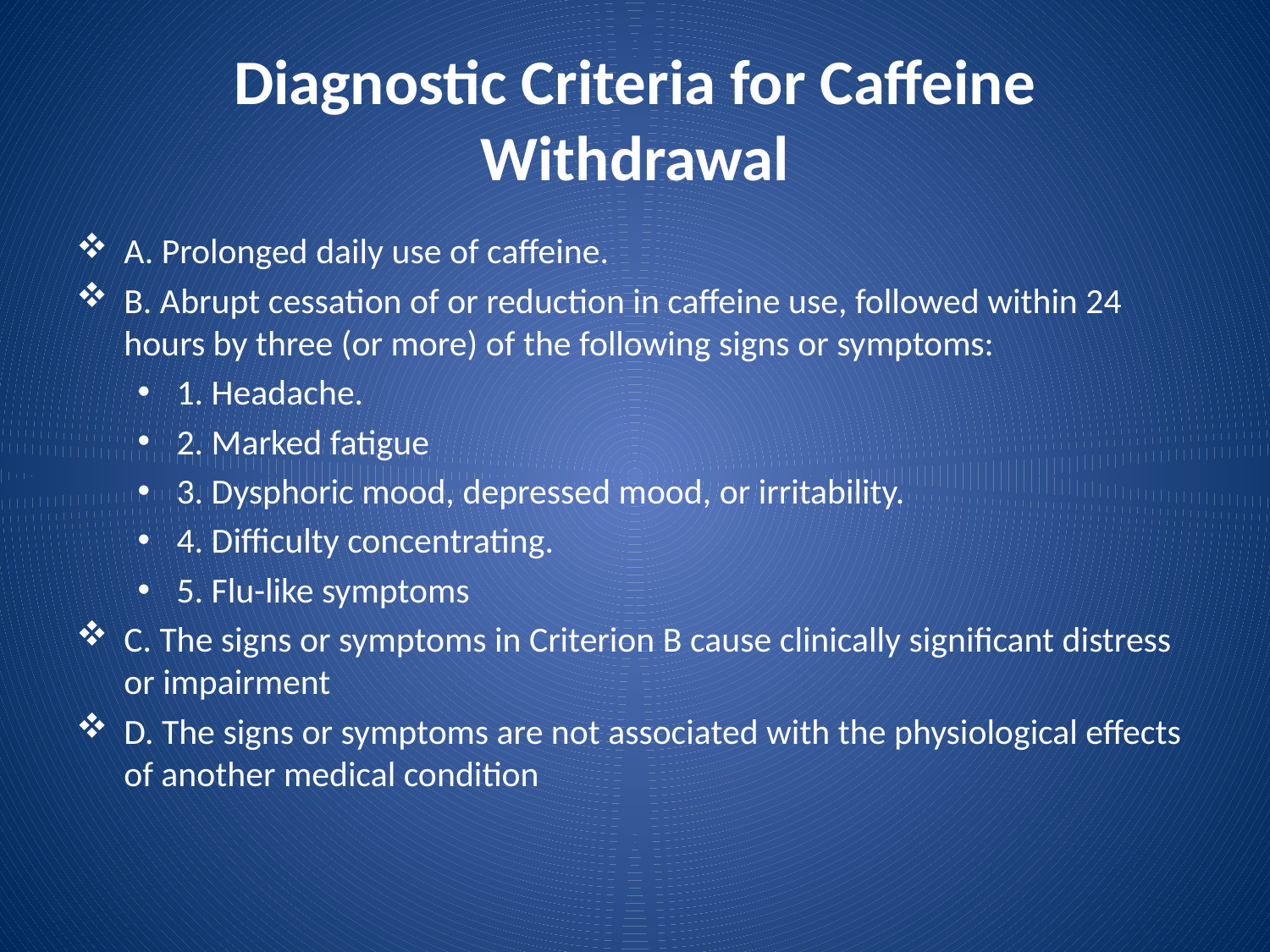

# Diagnostic Criteria for Caffeine Withdrawal
A. Prolonged daily use of caffeine.
B. Abrupt cessation of or reduction in caffeine use, followed within 24 hours by three (or more) of the following signs or symptoms:
1. Headache.
2. Marked fatigue
3. Dysphoric mood, depressed mood, or irritability.
4. Difficulty concentrating.
5. Flu-like symptoms
C. The signs or symptoms in Criterion B cause clinically significant distress or impairment
D. The signs or symptoms are not associated with the physiological effects of another medical condition